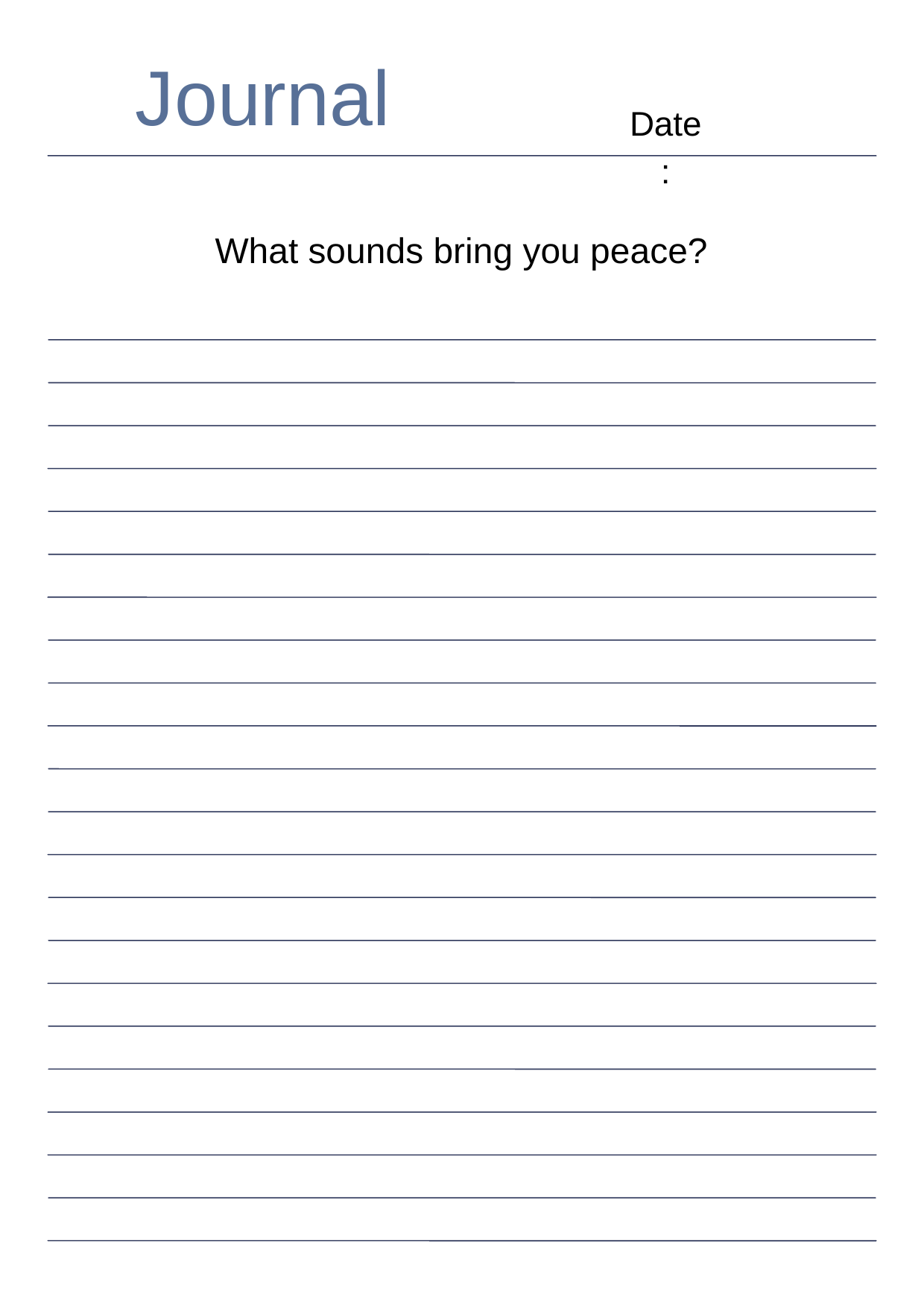

Journal
Date:

What sounds bring you peace?